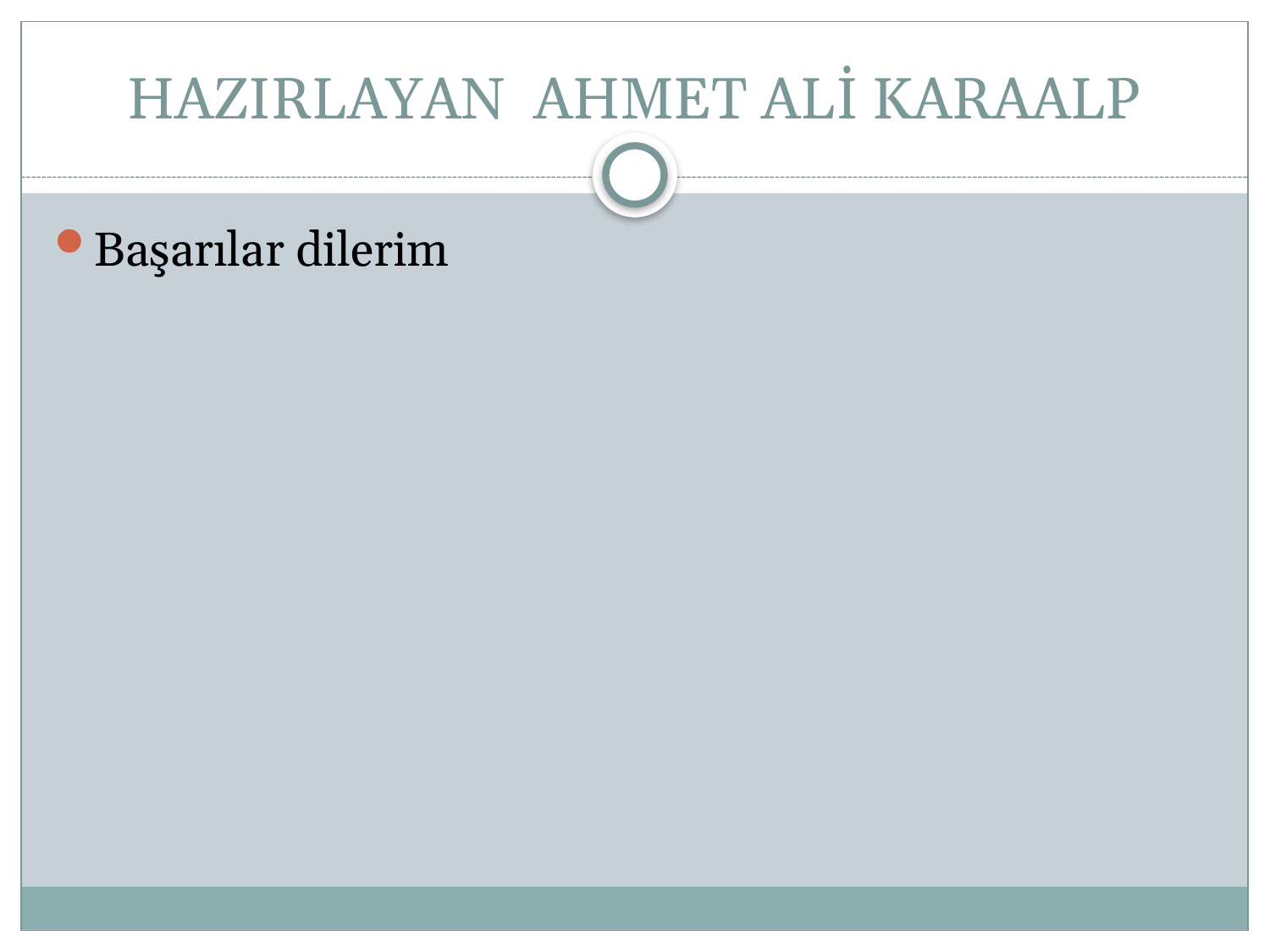

# HAZIRLAYAN  AHMET ALİ KARAALP
Başarılar dilerim